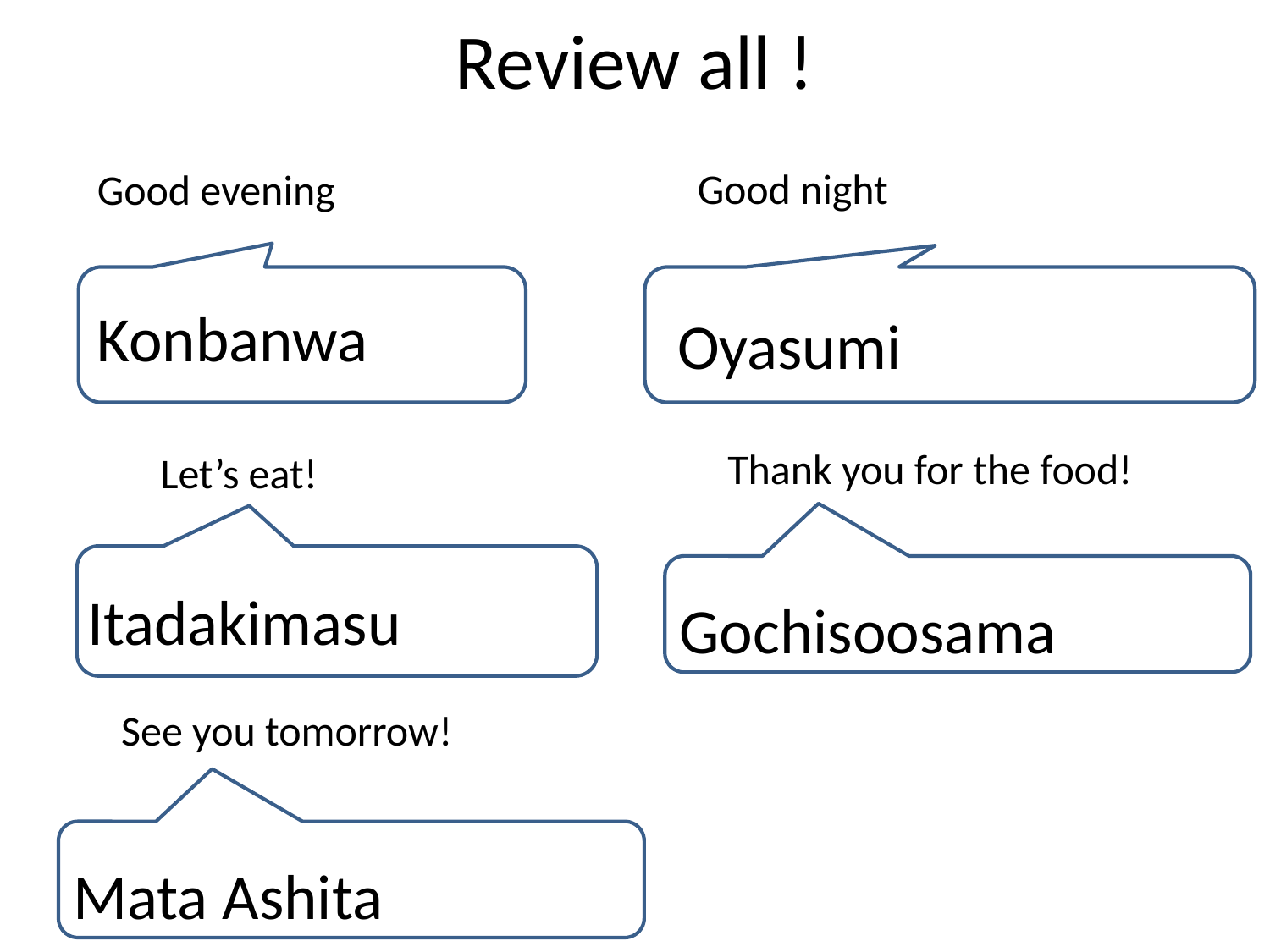

# Review all !
Good night
Good evening

Konbanwa

Oyasumi
Thank you for the food!
Let’s eat!

Itadakimasu

Gochisoosama
See you tomorrow!

Mata Ashita